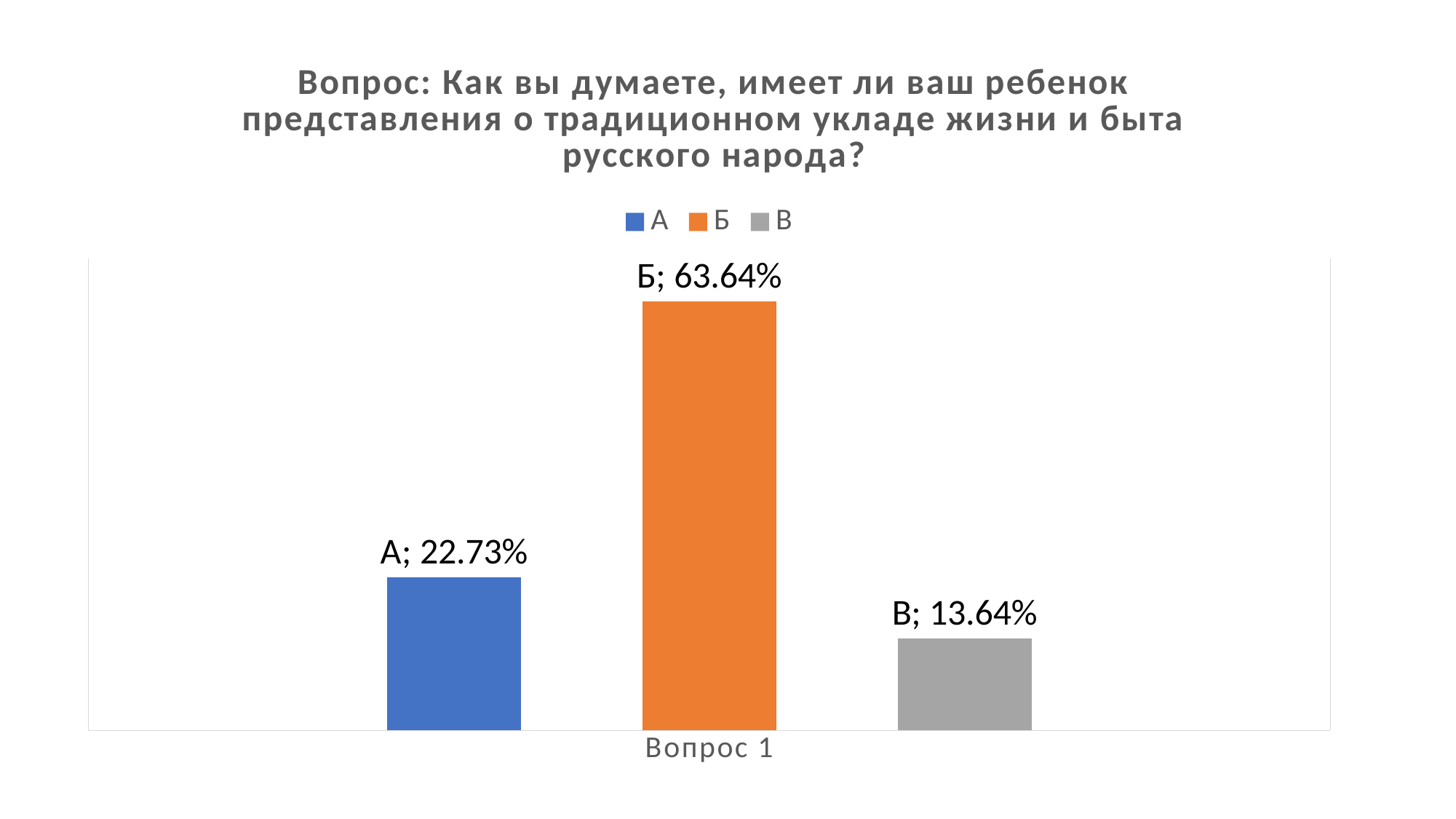

### Chart: Вопрос: Как вы думаете, имеет ли ваш ребенок представления о традиционном укладе жизни и быта русского народа?

| Category | А | Б | В |
|---|---|---|---|
| Вопрос 1 | 0.22727272727272727 | 0.6363636363636364 | 0.13636363636363635 |